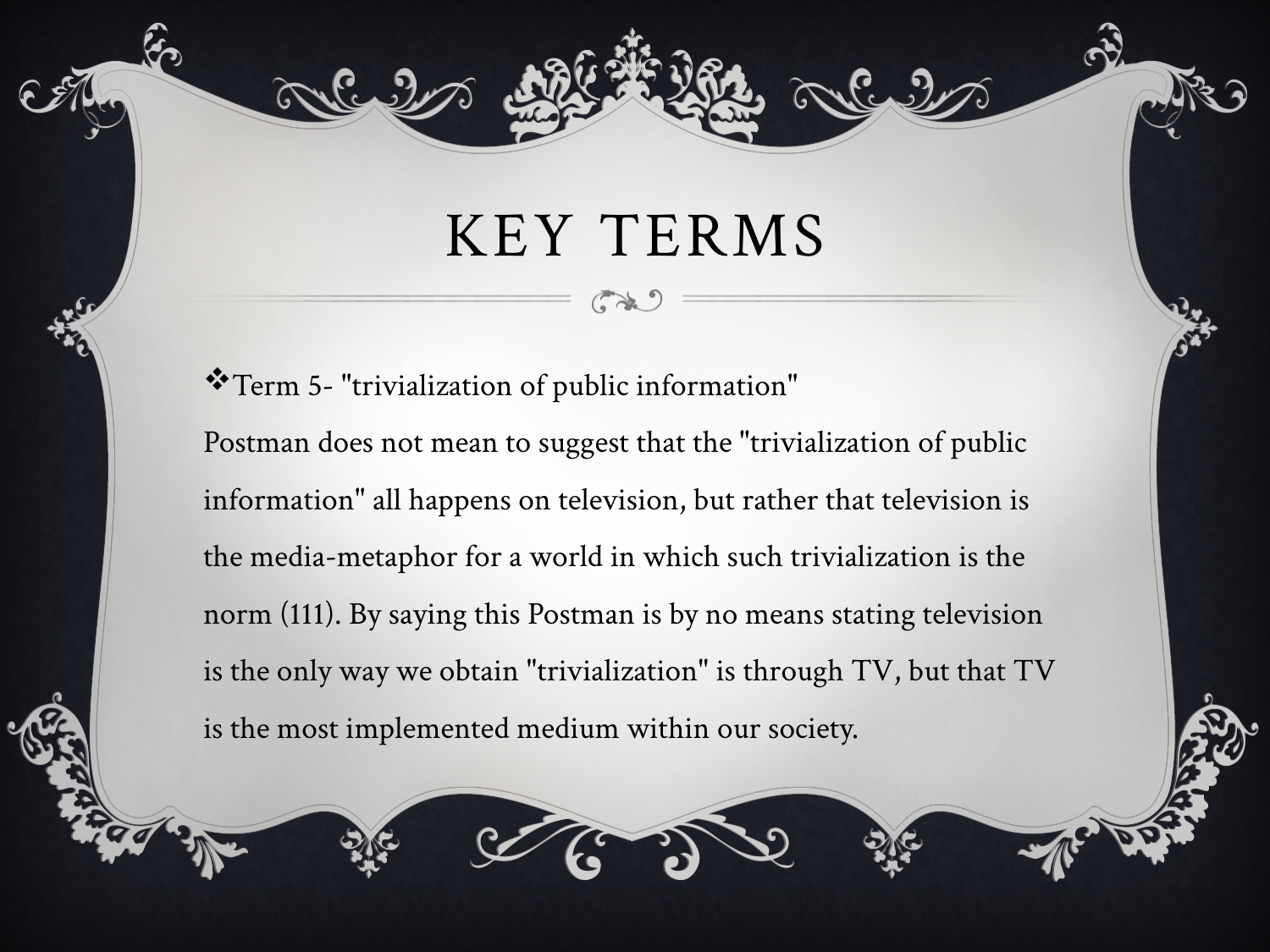

# Key terms
Term 5- "trivialization of public information"
Postman does not mean to suggest that the "trivialization of public information" all happens on television, but rather that television is the media-metaphor for a world in which such trivialization is the norm (111). By saying this Postman is by no means stating television is the only way we obtain "trivialization" is through TV, but that TV is the most implemented medium within our society.